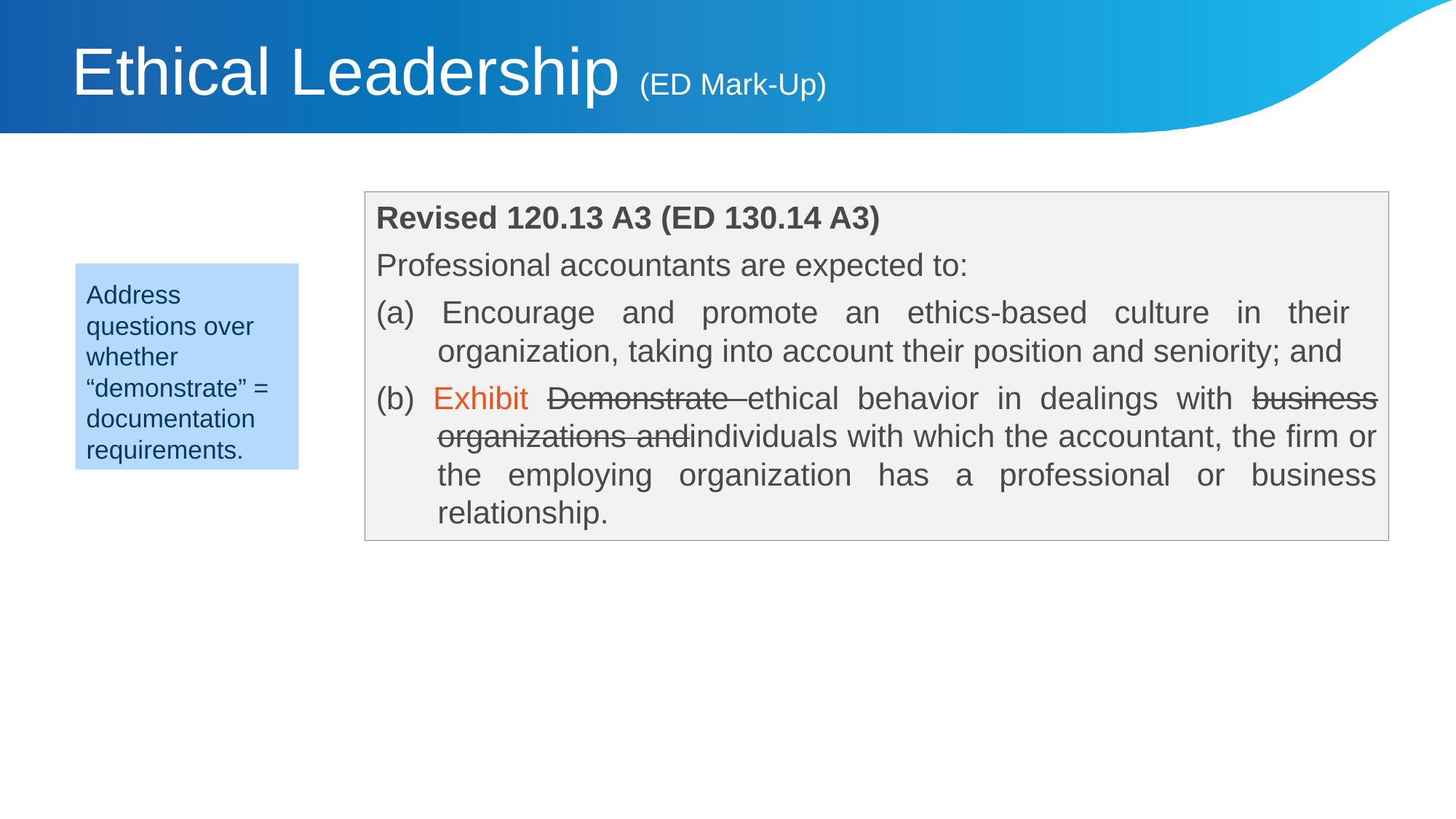

# Ethical Leadership (ED Mark-Up)
Revised 120.13 A3 (ED 130.14 A3)
Professional accountants are expected to:
(a) Encourage and promote an ethics-based culture in their  organization, taking into account their position and seniority; and
(b) Exhibit Demonstrate ethical behavior in dealings with business organizations andindividuals with which the accountant, the firm or the employing organization has a professional or business relationship.
Address questions over whether  “demonstrate” = documentation requirements.